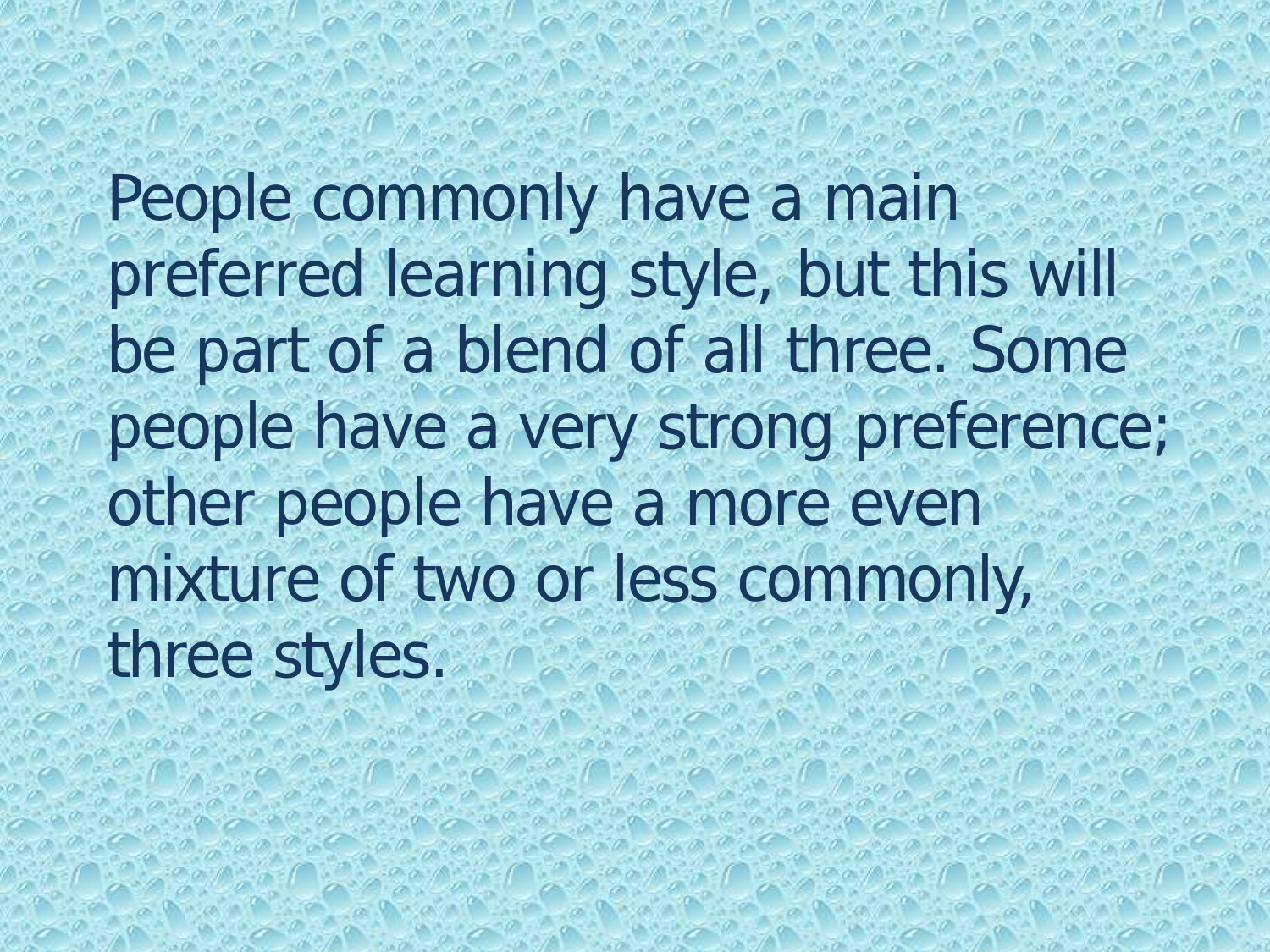

People commonly have a main preferred learning style, but this will be part of a blend of all three. Some people have a very strong preference; other people have a more even mixture of two or less commonly, three styles.